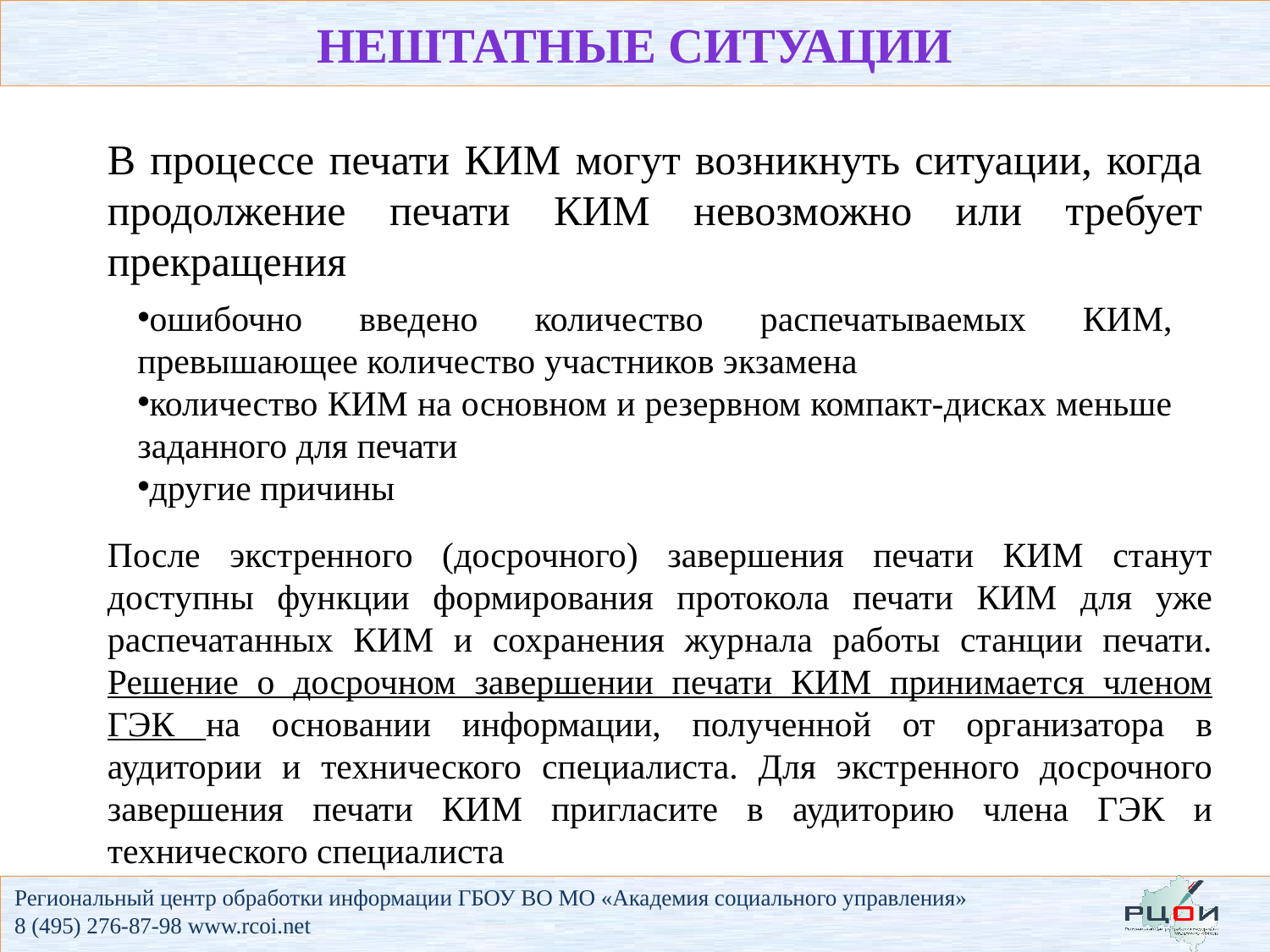

Нештатные ситуации
В процессе печати КИМ могут возникнуть ситуации, когда продолжение печати КИМ невозможно или требует прекращения
ошибочно введено количество распечатываемых КИМ, превышающее количество участников экзамена
количество КИМ на основном и резервном компакт-дисках меньше заданного для печати
другие причины
После экстренного (досрочного) завершения печати КИМ станут доступны функции формирования протокола печати КИМ для уже распечатанных КИМ и сохранения журнала работы станции печати. Решение о досрочном завершении печати КИМ принимается членом ГЭК на основании информации, полученной от организатора в аудитории и технического специалиста. Для экстренного досрочного завершения печати КИМ пригласите в аудиторию члена ГЭК и технического специалиста